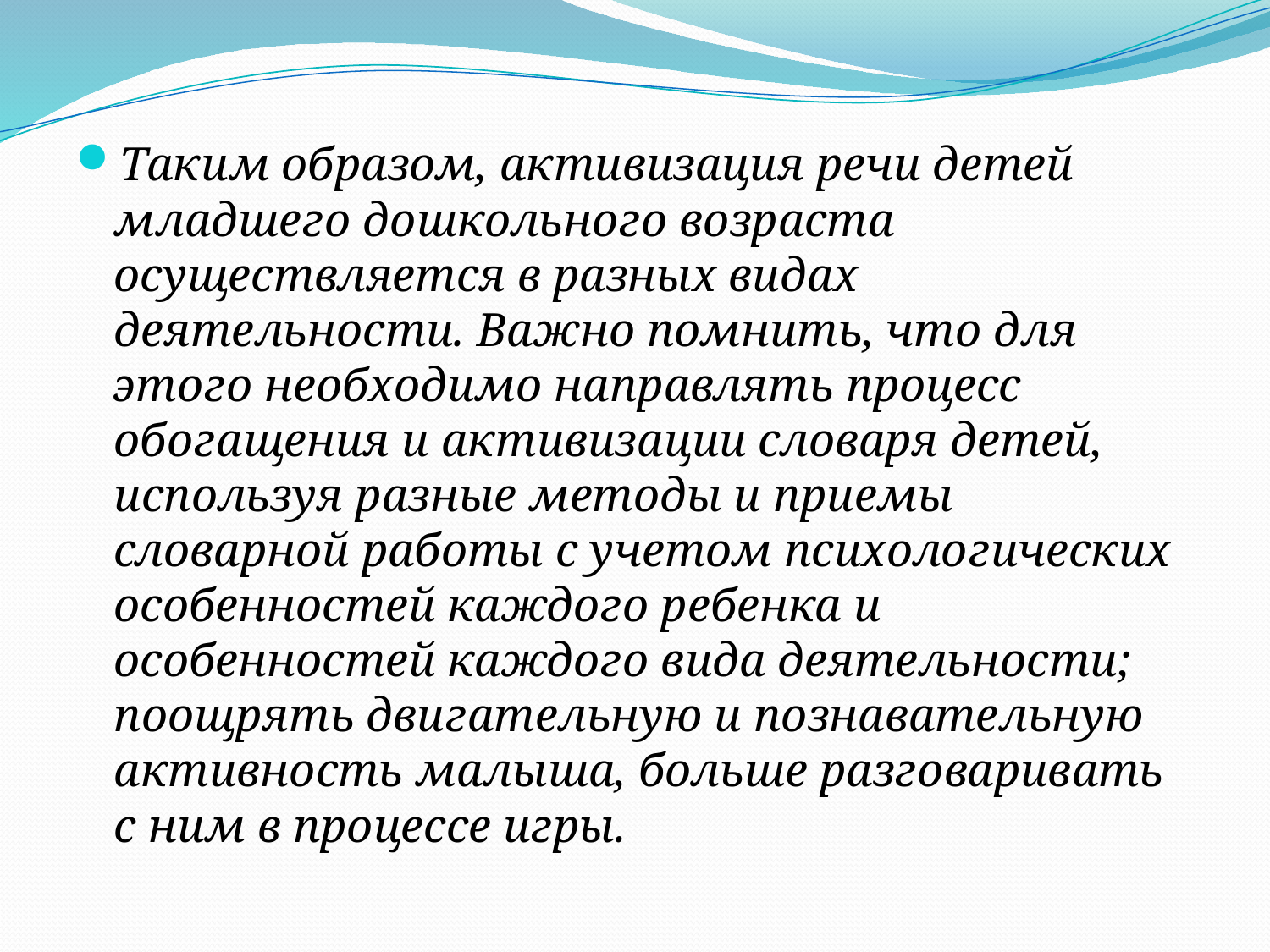

#
Таким образом, активизация речи детей младшего дошкольного возраста осуществляется в разных видах деятельности. Важно помнить, что для этого необходимо направлять процесс обогащения и активизации словаря детей, используя разные методы и приемы словарной работы с учетом психологических особенностей каждого ребенка и особенностей каждого вида деятельности; поощрять двигательную и познавательную активность малыша, больше разговаривать с ним в процессе игры.